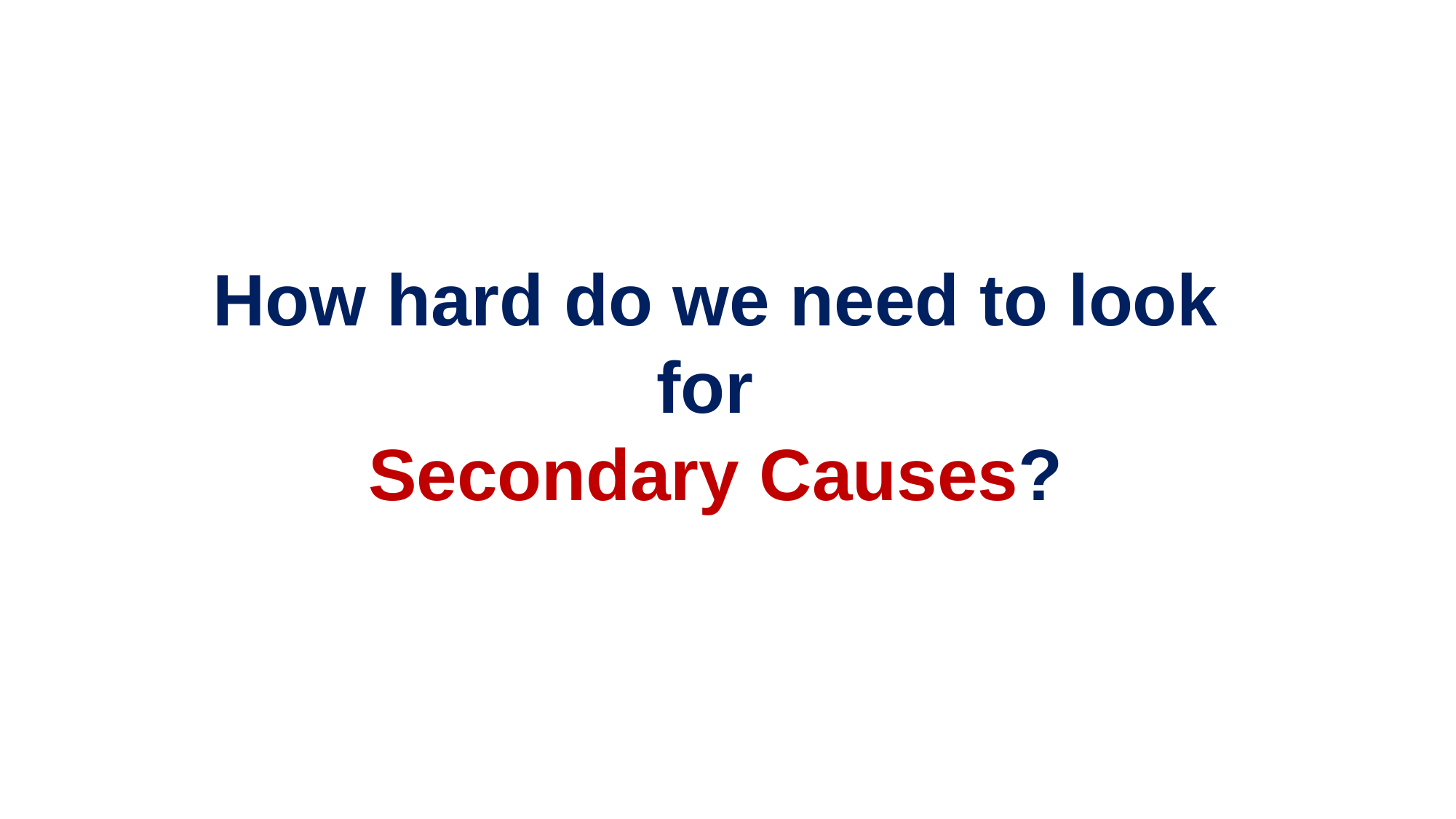

How hard do we need to look for
Secondary Causes?